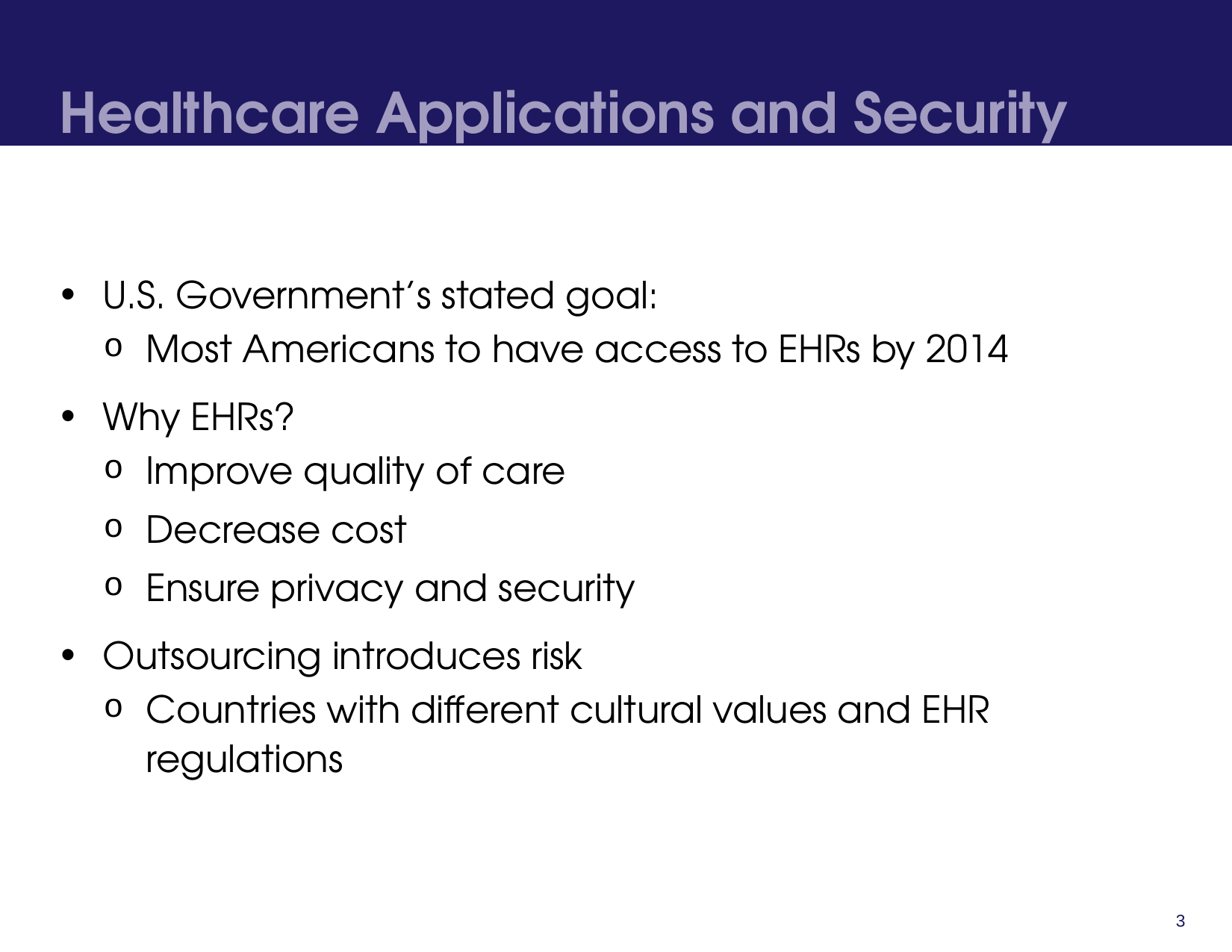

# Healthcare Applications and Security
U.S. Government’s stated goal:
Most Americans to have access to EHRs by 2014
Why EHRs?
Improve quality of care
Decrease cost
Ensure privacy and security
Outsourcing introduces risk
Countries with different cultural values and EHR regulations
3